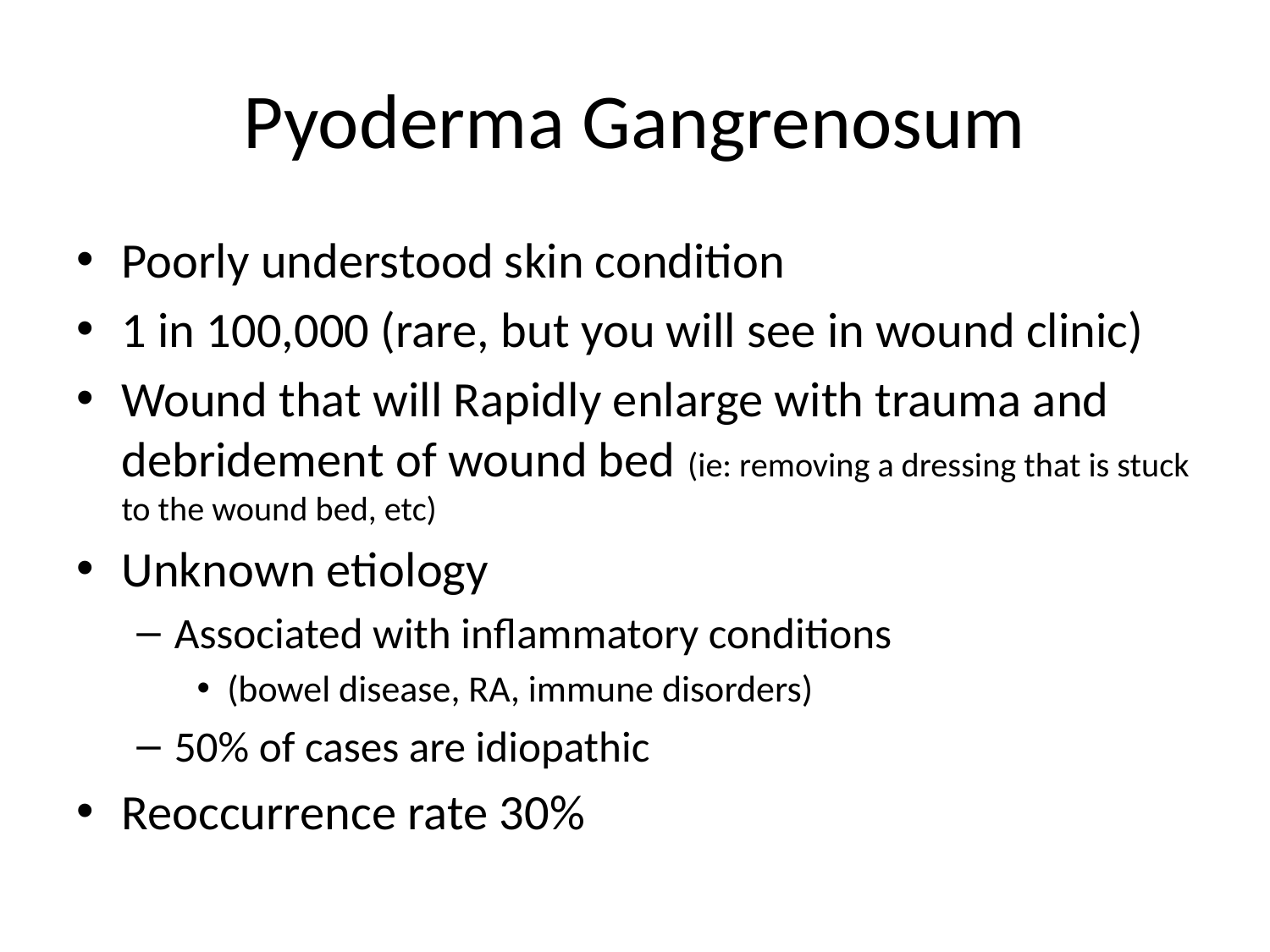

# Pyoderma Gangrenosum
Poorly understood skin condition
1 in 100,000 (rare, but you will see in wound clinic)
Wound that will Rapidly enlarge with trauma and debridement of wound bed (ie: removing a dressing that is stuck to the wound bed, etc)
Unknown etiology
Associated with inflammatory conditions
(bowel disease, RA, immune disorders)
50% of cases are idiopathic
Reoccurrence rate 30%